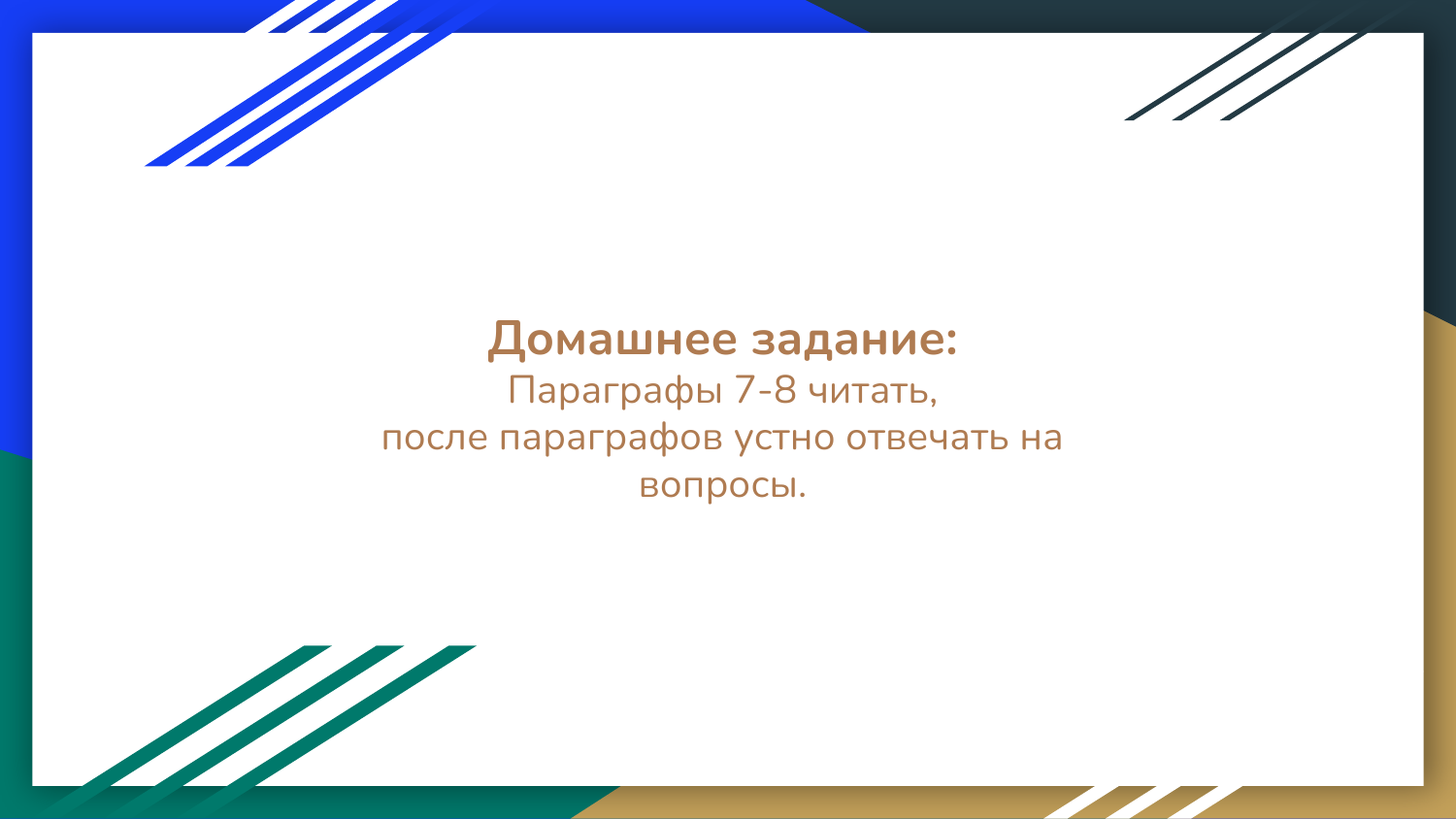

# Домашнее задание:
Параграфы 7-8 читать,
после параграфов устно отвечать на вопросы.